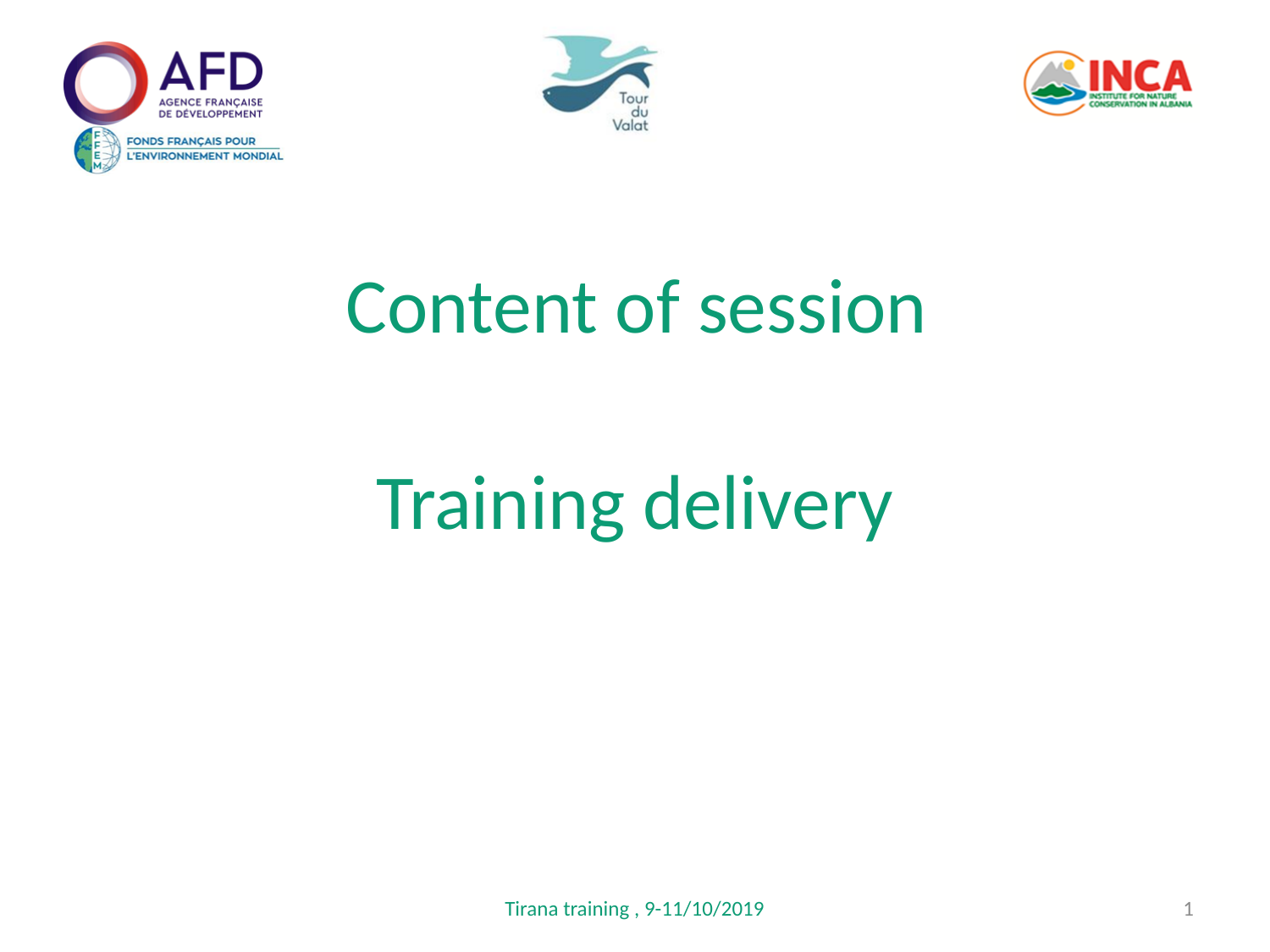

# Content of session
Training delivery
Tirana training , 9-11/10/2019
1